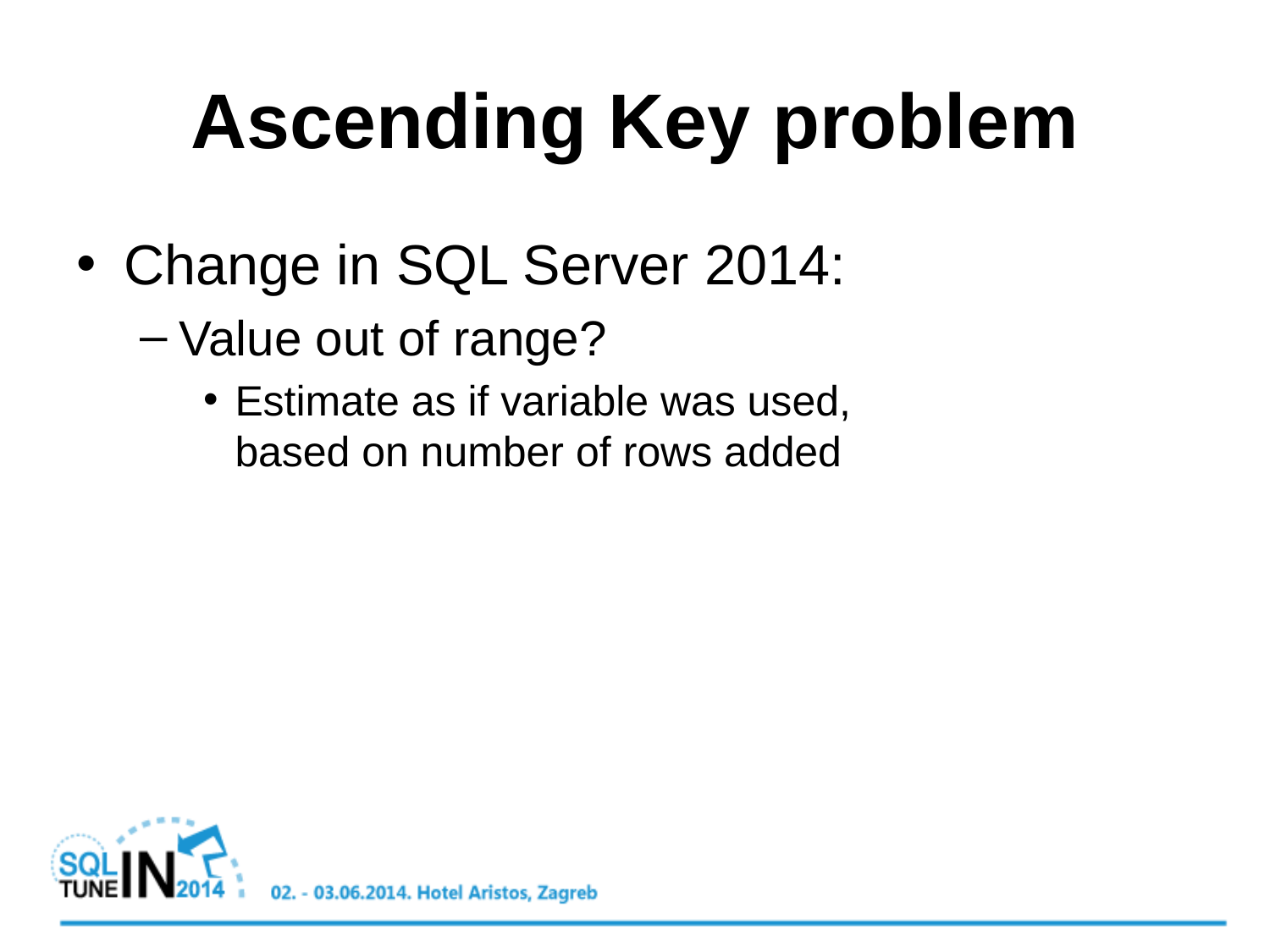

# Ascending Key problem
Change in SQL Server 2014:
Value out of range?
Estimate as if variable was used,
based on number of rows added